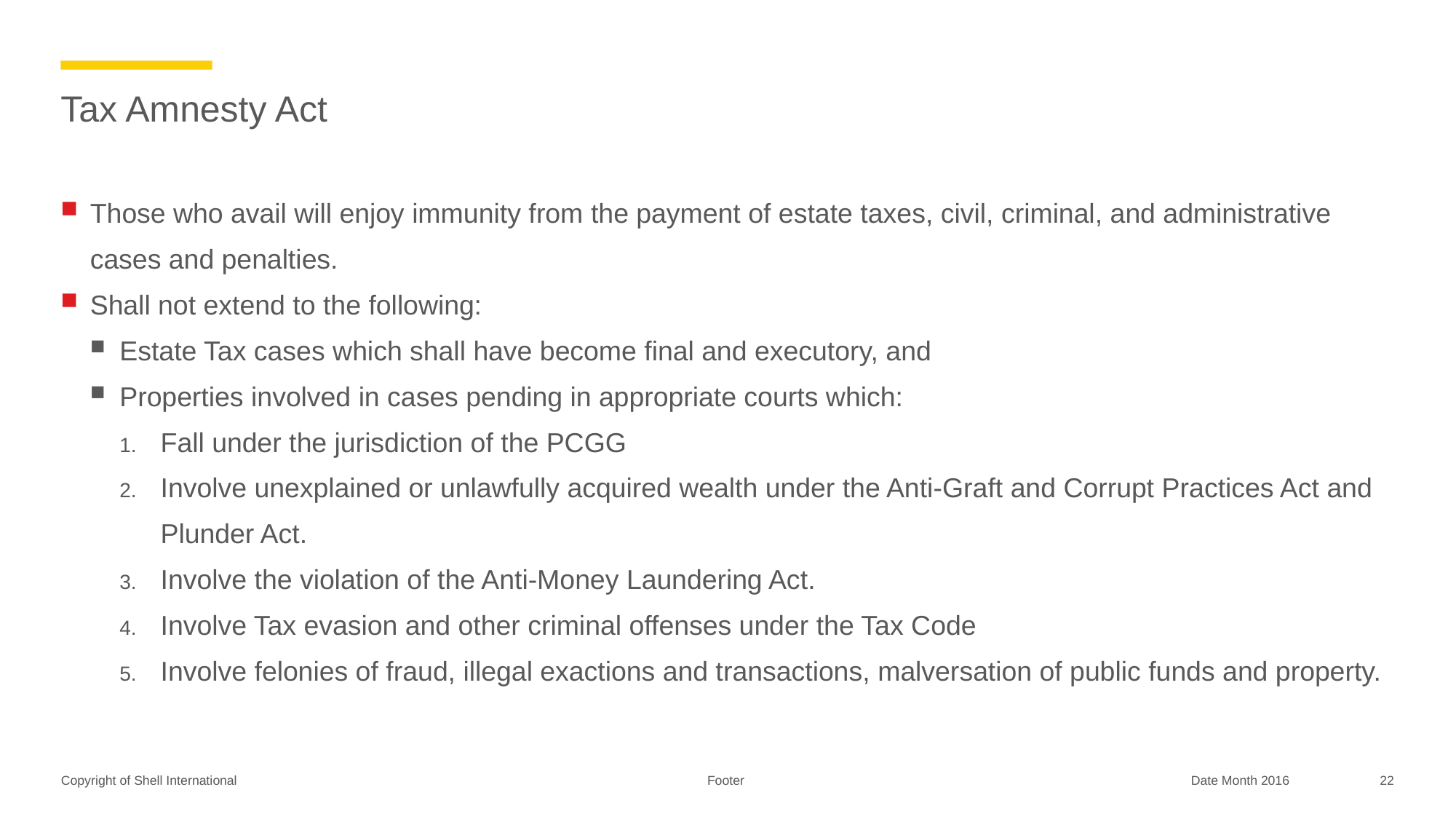

# Tax Amnesty Act
Those who avail will enjoy immunity from the payment of estate taxes, civil, criminal, and administrative cases and penalties.
Shall not extend to the following:
Estate Tax cases which shall have become final and executory, and
Properties involved in cases pending in appropriate courts which:
Fall under the jurisdiction of the PCGG
Involve unexplained or unlawfully acquired wealth under the Anti-Graft and Corrupt Practices Act and Plunder Act.
Involve the violation of the Anti-Money Laundering Act.
Involve Tax evasion and other criminal offenses under the Tax Code
Involve felonies of fraud, illegal exactions and transactions, malversation of public funds and property.

Footer
22
Date Month 2016